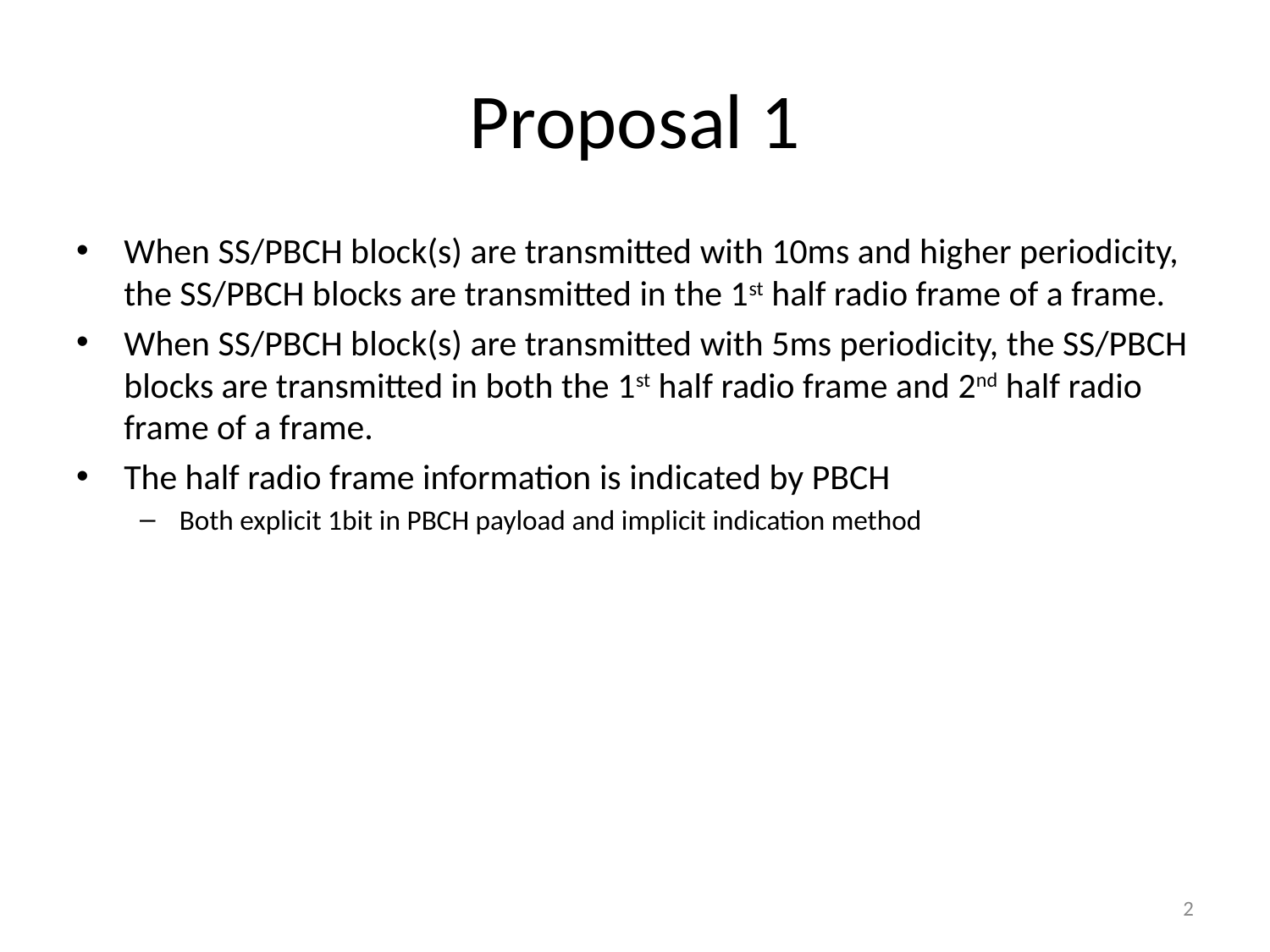

# Proposal 1
When SS/PBCH block(s) are transmitted with 10ms and higher periodicity, the SS/PBCH blocks are transmitted in the 1st half radio frame of a frame.
When SS/PBCH block(s) are transmitted with 5ms periodicity, the SS/PBCH blocks are transmitted in both the 1st half radio frame and 2nd half radio frame of a frame.
The half radio frame information is indicated by PBCH
Both explicit 1bit in PBCH payload and implicit indication method

2